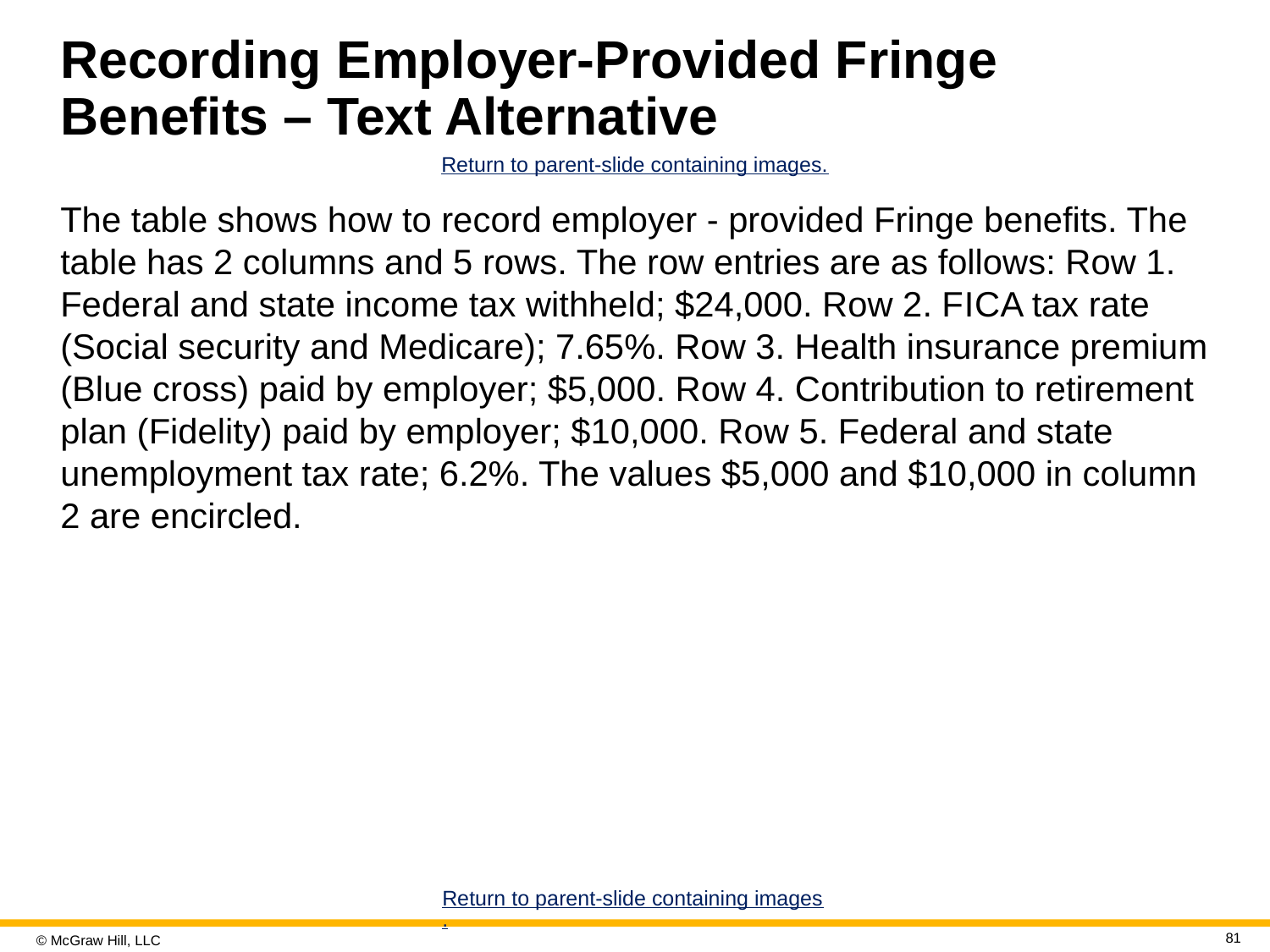

# Recording Employer-Provided Fringe Benefits – Text Alternative
Return to parent-slide containing images.
The table shows how to record employer - provided Fringe benefits. The table has 2 columns and 5 rows. The row entries are as follows: Row 1. Federal and state income tax withheld; $24,000. Row 2. F I C A tax rate (Social security and Medicare); 7.65%. Row 3. Health insurance premium (Blue cross) paid by employer; $5,000. Row 4. Contribution to retirement plan (Fidelity) paid by employer; $10,000. Row 5. Federal and state unemployment tax rate; 6.2%. The values $5,000 and $10,000 in column 2 are encircled.
Return to parent-slide containing images.
81